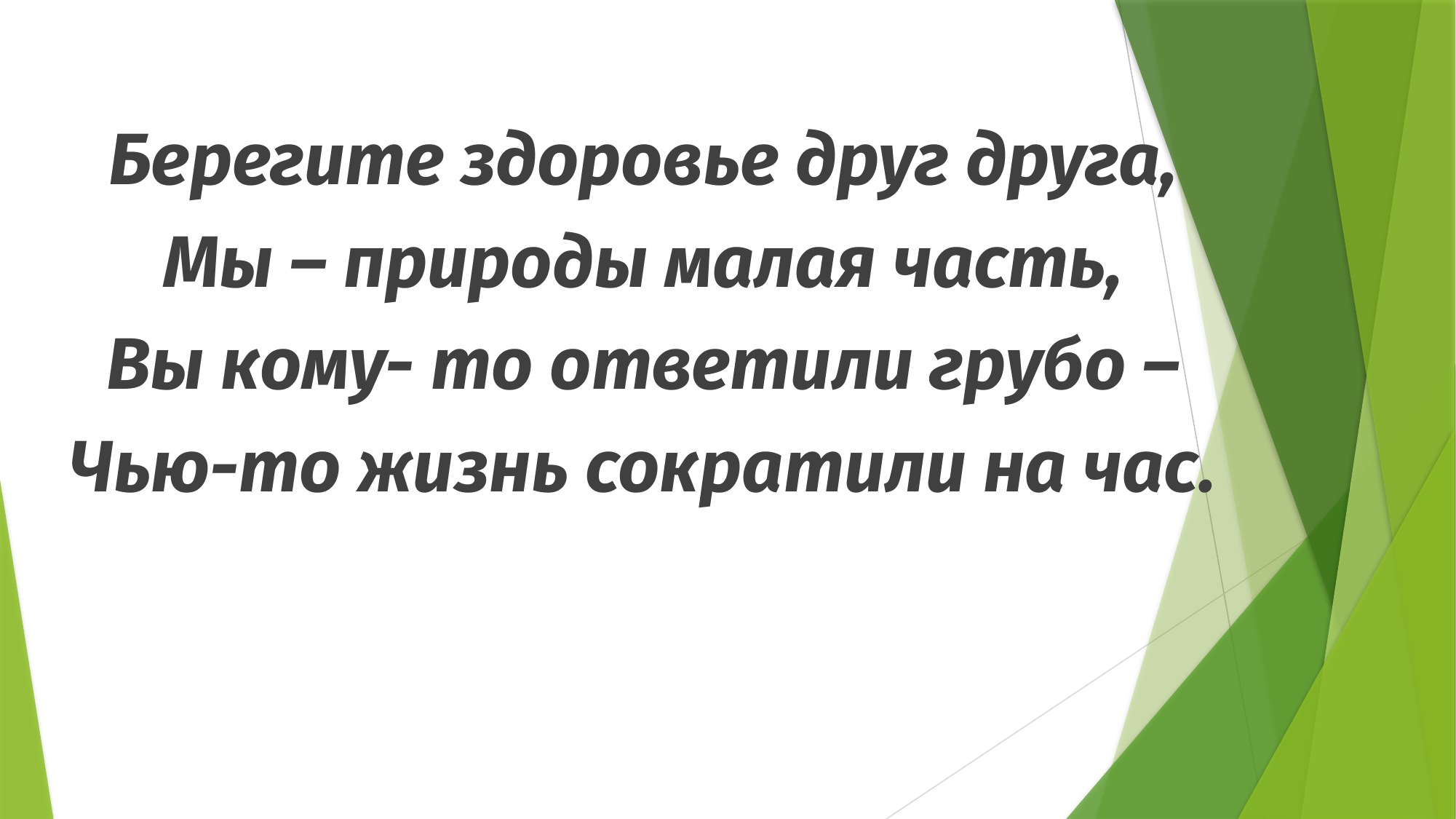

Берегите здоровье друг друга,
Мы – природы малая часть,
Вы кому- то ответили грубо –
Чью-то жизнь сократили на час.